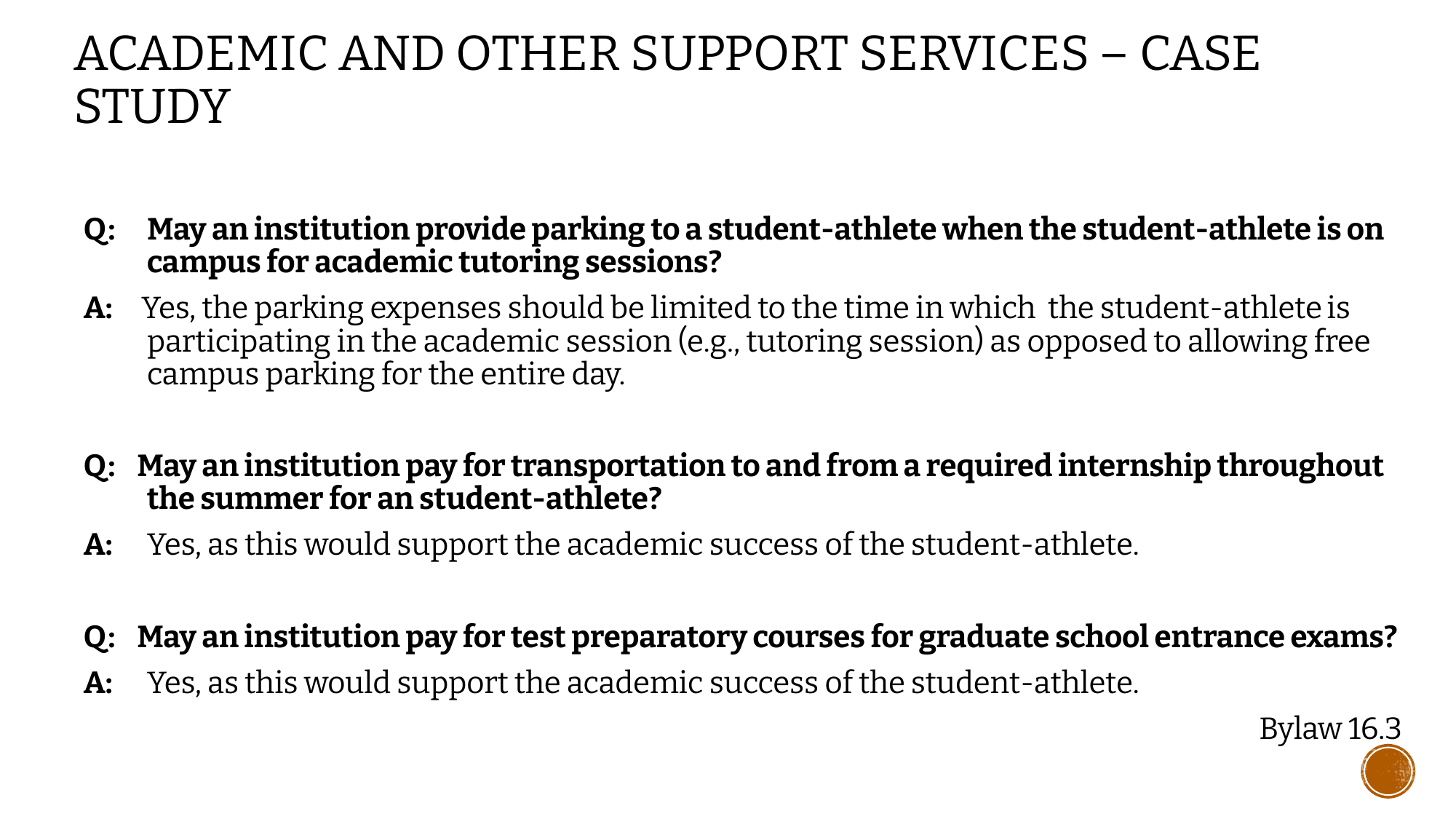

# Academic and other support services – Case study
Q:  	May an institution provide parking to a student-athlete when the student-athlete is on campus for academic tutoring sessions?
A:     Yes, the parking expenses should be limited to the time in which  the student-athlete is participating in the academic session (e.g., tutoring session) as opposed to allowing free campus parking for the entire day.

Q:    May an institution pay for transportation to and from a required internship throughout the summer for an student-athlete?
A:  	Yes, as this would support the academic success of the student-athlete.

Q:    May an institution pay for test preparatory courses for graduate school entrance exams?
A:  	Yes, as this would support the academic success of the student-athlete.
											Bylaw 16.3